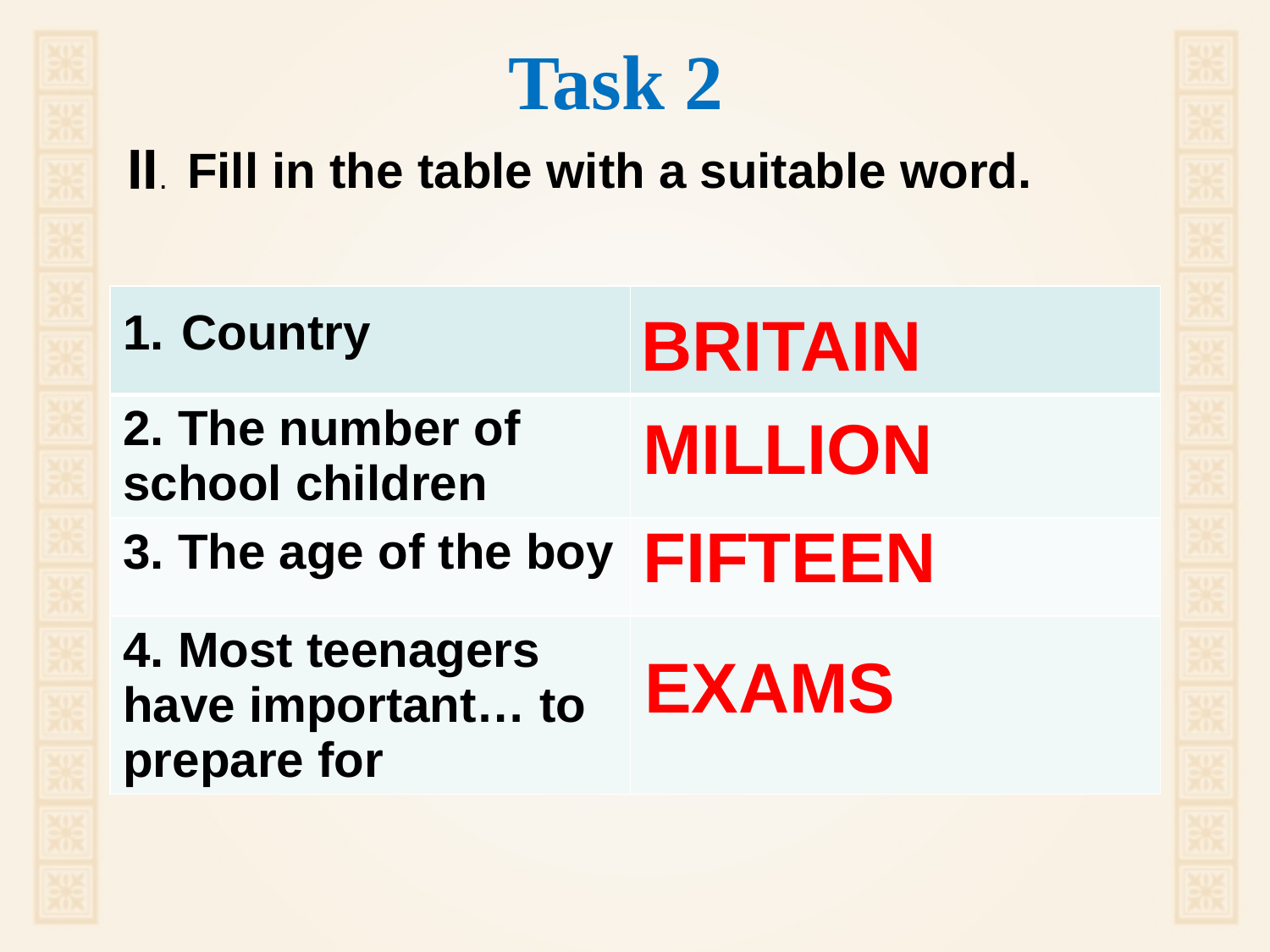

Task 2
II.
Fill in the table with a suitable word.
| 1. Country |  |
| --- | --- |
| 2. The number of school children |  |
| 3. The age of the boy |  |
| 4. Most teenagers have important… to prepare for |  |
BRITAIN
MILLION

FIFTEEN
EXAMS